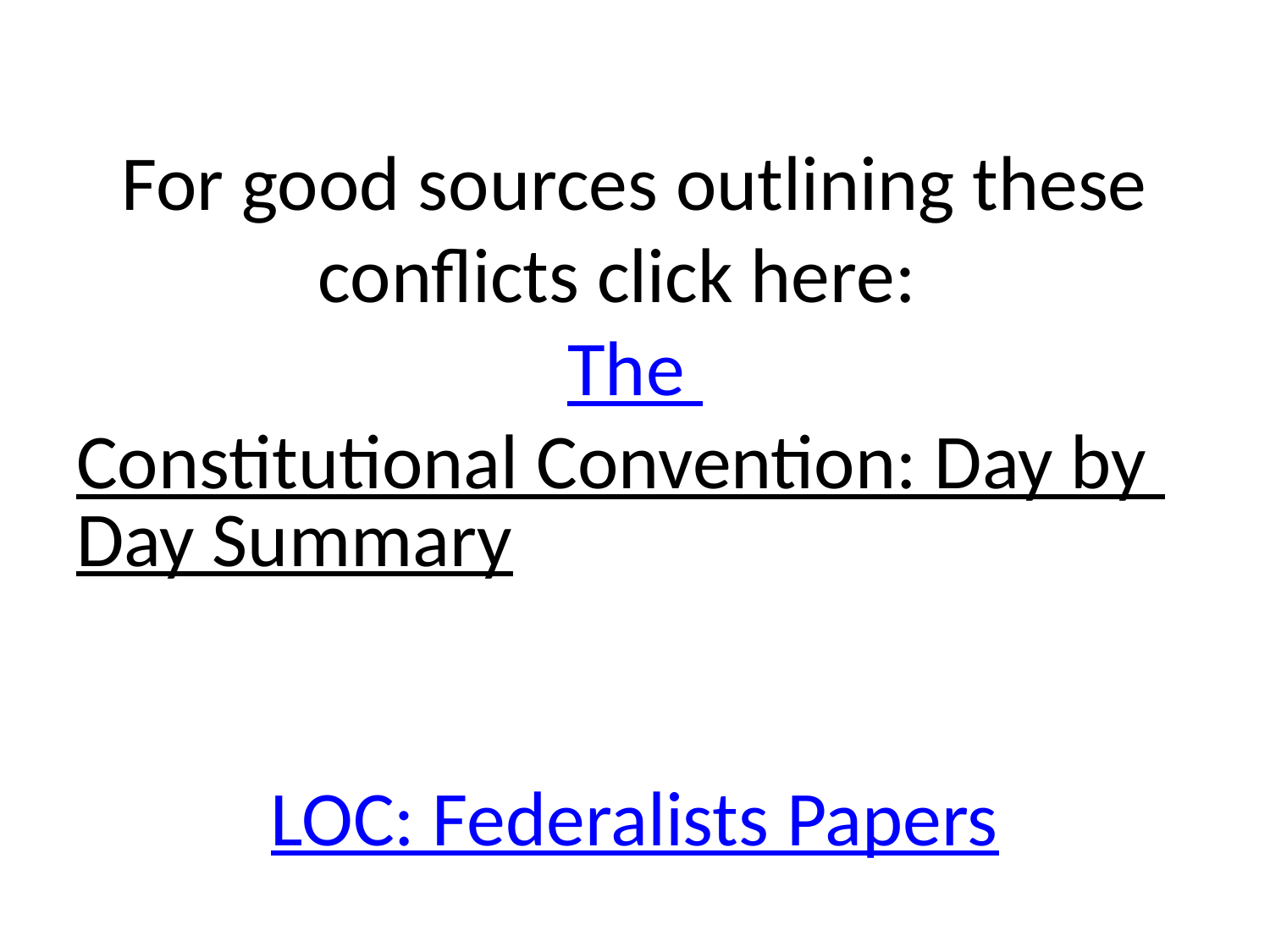

# For good sources outlining these conflicts click here: The Constitutional Convention: Day by Day Summary LOC: Federalists Papers